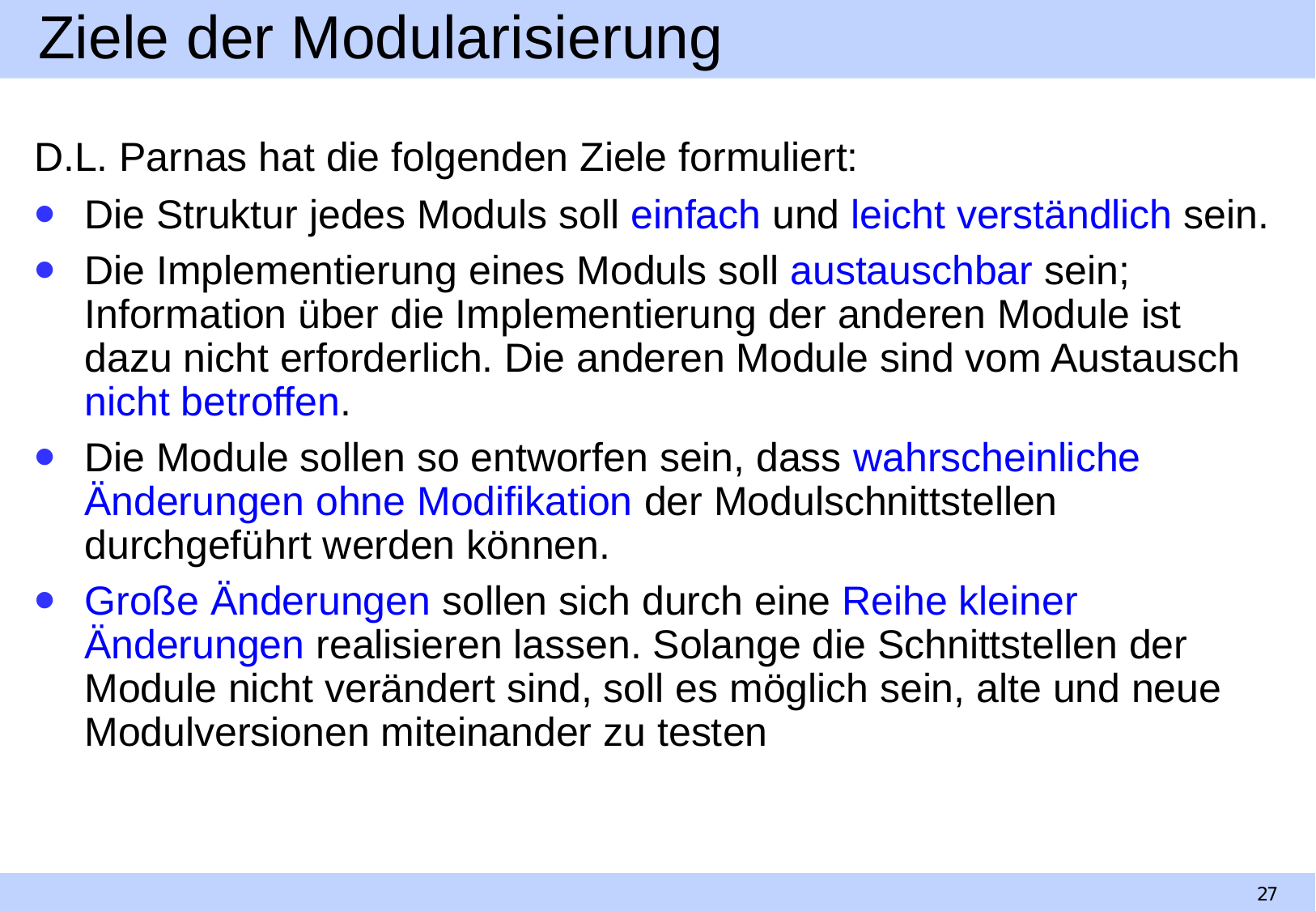

# Ziele der Modularisierung
D.L. Parnas hat die folgenden Ziele formuliert:
Die Struktur jedes Moduls soll einfach und leicht verständlich sein.
Die Implementierung eines Moduls soll austauschbar sein; Information über die Implementierung der anderen Module ist dazu nicht erforderlich. Die anderen Module sind vom Austausch nicht betroffen.
Die Module sollen so entworfen sein, dass wahrscheinliche Änderungen ohne Modifikation der Modulschnittstellen durchgeführt werden können.
Große Änderungen sollen sich durch eine Reihe kleiner Änderungen realisieren lassen. Solange die Schnittstellen der Module nicht verändert sind, soll es möglich sein, alte und neue Modulversionen miteinander zu testen
27